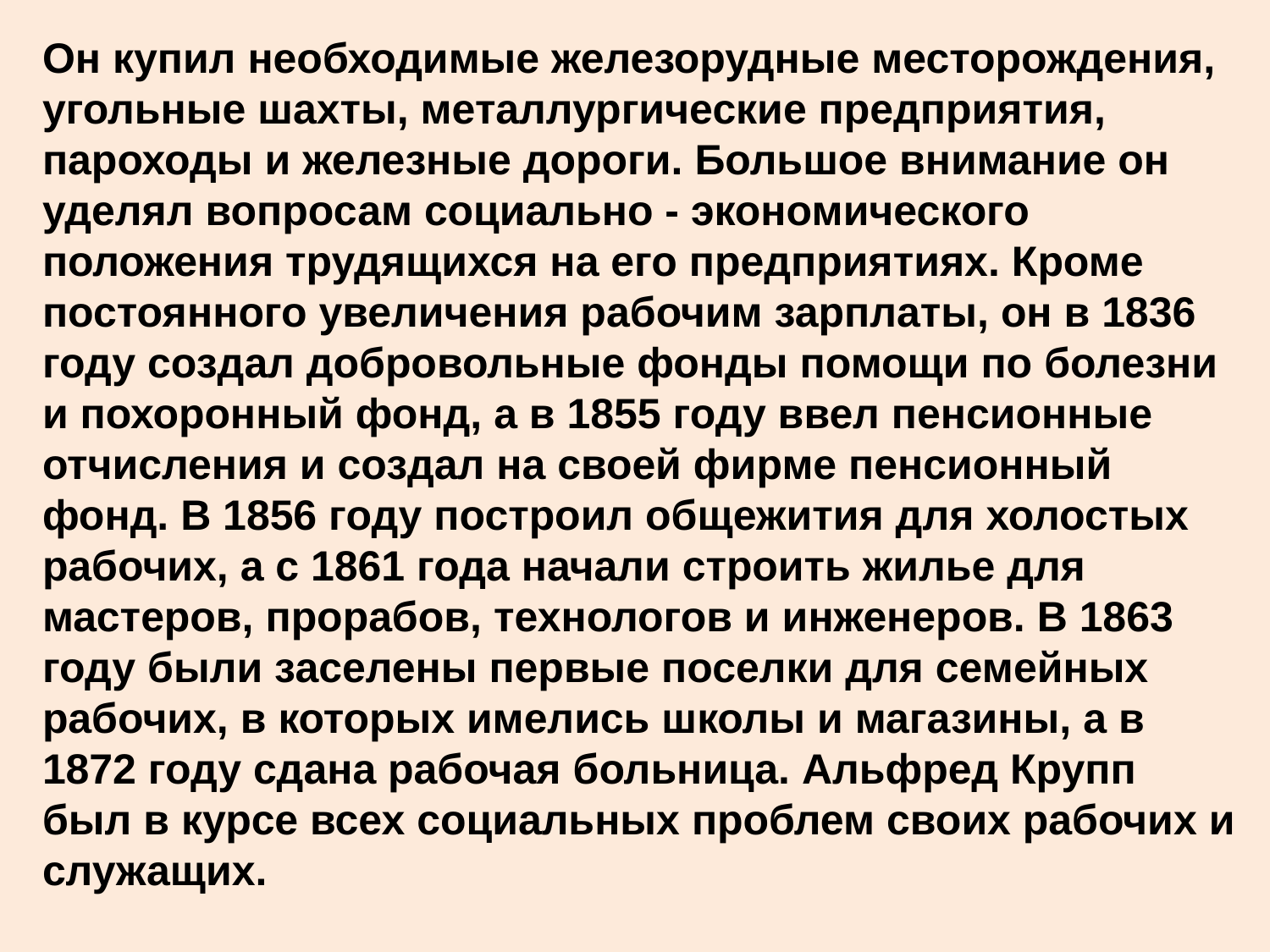

Он купил необходимые железорудные месторождения, угольные шахты, металлургические предприятия, пароходы и железные дороги. Большое внимание он уделял вопросам социально - экономического положения трудящихся на его предприятиях. Кроме постоянного увеличения рабочим зарплаты, он в 1836 году создал добровольные фонды помощи по болезни и похоронный фонд, а в 1855 году ввел пенсионные отчисления и создал на своей фирме пенсионный фонд. В 1856 году построил общежития для холостых рабочих, а с 1861 года начали строить жилье для мастеров, прорабов, технологов и инженеров. В 1863 году были заселены первые поселки для семейных рабочих, в которых имелись школы и магазины, а в 1872 году сдана рабочая больница. Альфред Крупп был в курсе всех социальных проблем своих рабочих и служащих.